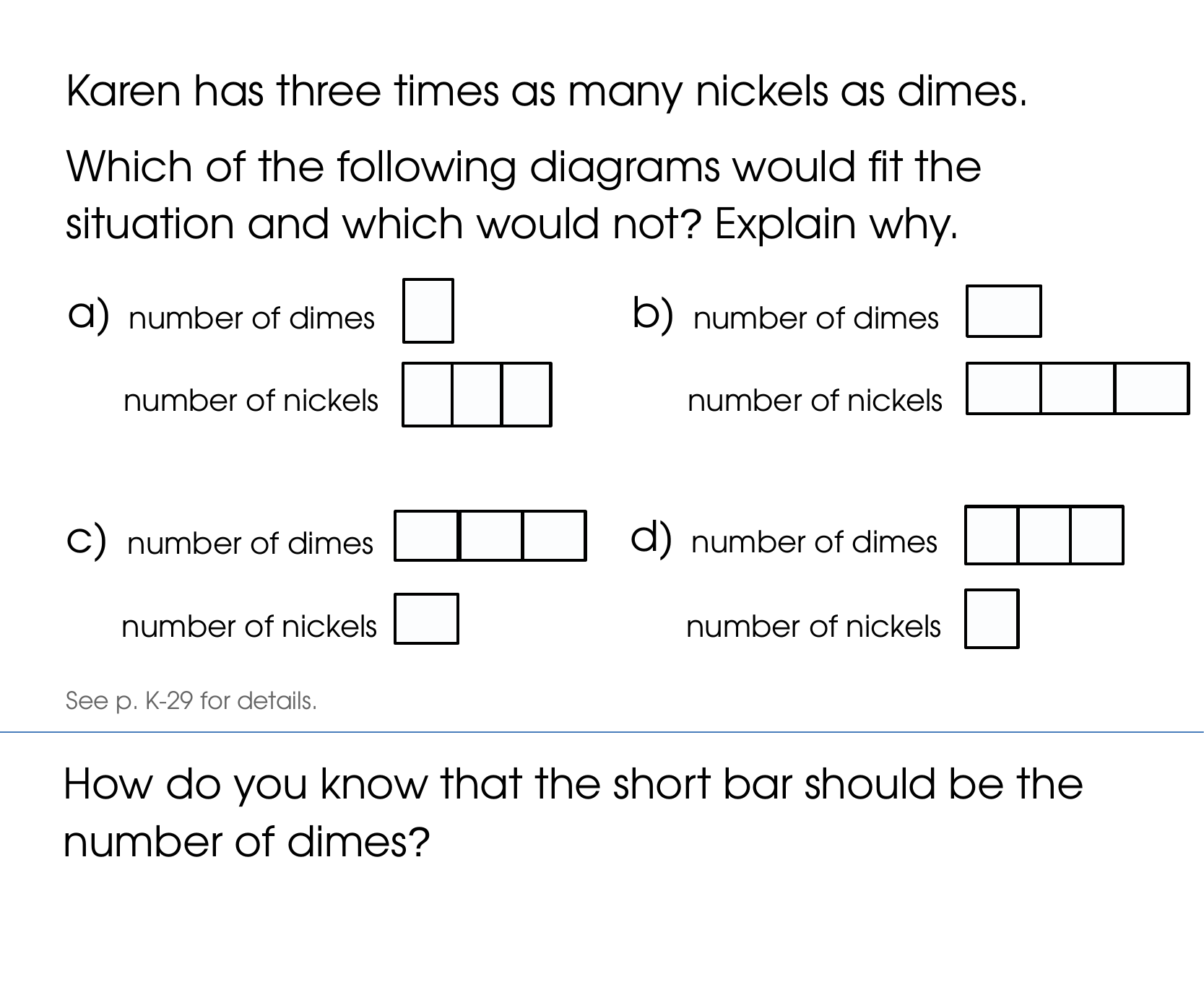

Karen has three times as many nickels as dimes.
Which of the following diagrams would fit the situation and which would not? Explain why.

a)
number of dimes

number of nickels
b)

number of dimes

number of nickels
d)

number of dimes

number of nickels

c)
number of dimes

number of nickels
See p. K-29 for details.
How do you know that the short bar should be the number of dimes?